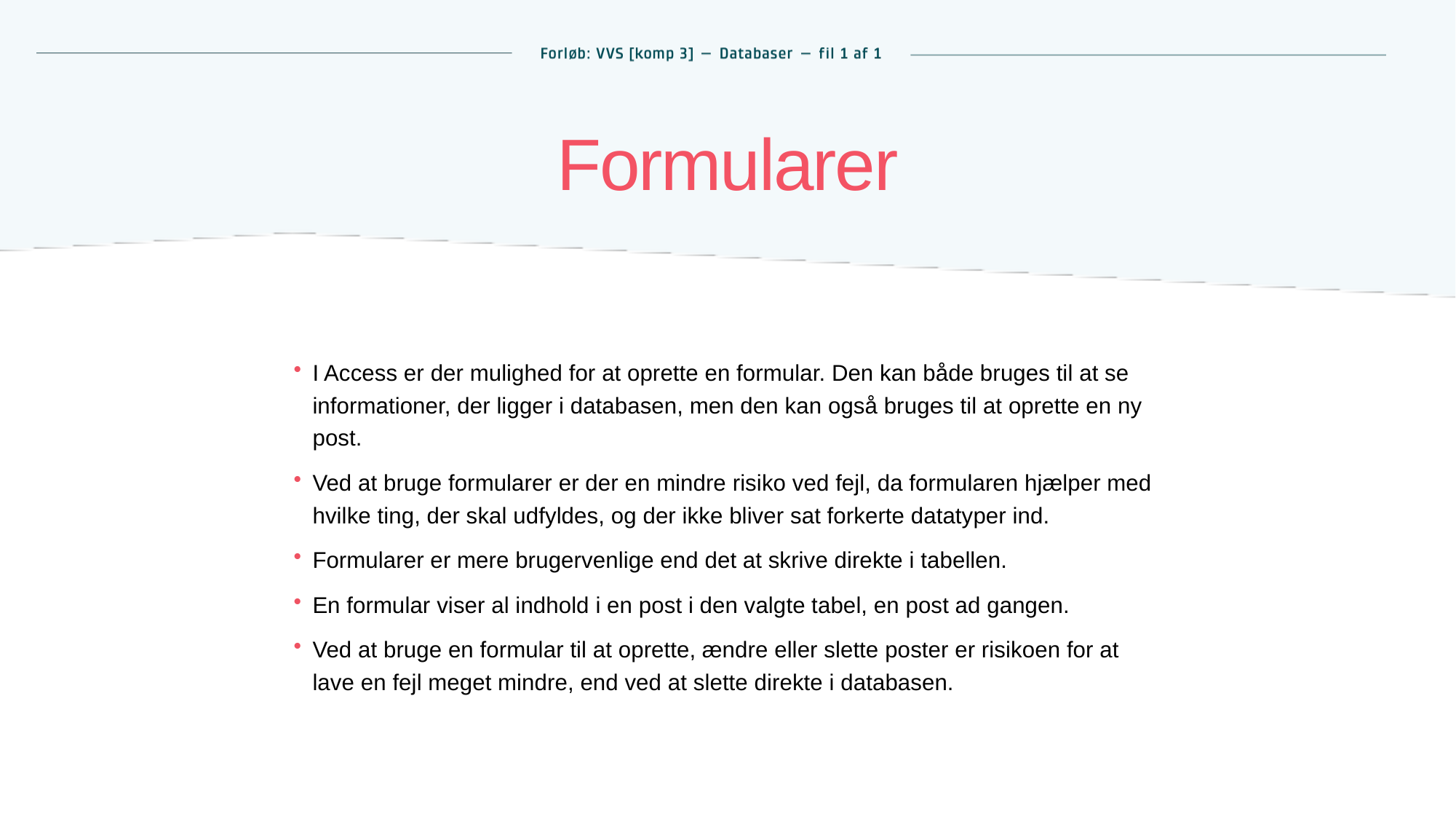

# Formularer
I Access er der mulighed for at oprette en formular. Den kan både bruges til at se informationer, der ligger i databasen, men den kan også bruges til at oprette en ny post.
Ved at bruge formularer er der en mindre risiko ved fejl, da formularen hjælper med hvilke ting, der skal udfyldes, og der ikke bliver sat forkerte datatyper ind.
Formularer er mere brugervenlige end det at skrive direkte i tabellen.
En formular viser al indhold i en post i den valgte tabel, en post ad gangen.
Ved at bruge en formular til at oprette, ændre eller slette poster er risikoen for at lave en fejl meget mindre, end ved at slette direkte i databasen.
19